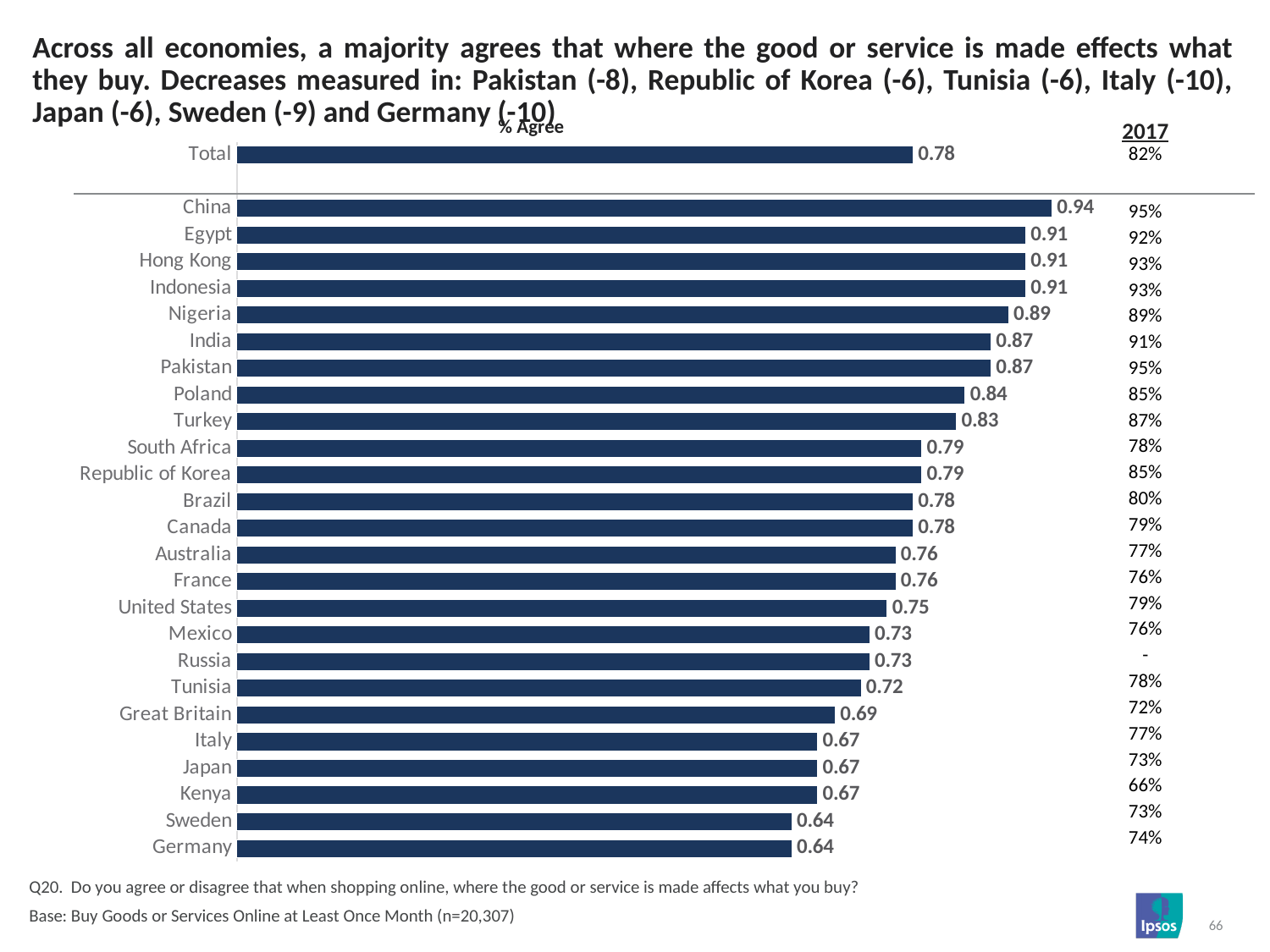

# Across all economies, a majority agrees that where the good or service is made effects what they buy. Decreases measured in: Pakistan (-8), Republic of Korea (-6), Tunisia (-6), Italy (-10), Japan (-6), Sweden (-9) and Germany (-10)
% Agree
| 2017 |
| --- |
| 82% |
|  |
| 95% |
| 92% |
| 93% |
| 93% |
| 89% |
| 91% |
| 95% |
| 85% |
| 87% |
| 78% |
| 85% |
| 80% |
| 79% |
| 77% |
| 76% |
| 79% |
| 76% |
| - |
| 78% |
| 72% |
| 77% |
| 73% |
| 66% |
| 73% |
| 74% |

### Chart

| Category | Column1 |
|---|---|
| Total | 0.78 |
|  | None |
| China | 0.94 |
| Egypt | 0.91 |
| Hong Kong | 0.91 |
| Indonesia | 0.91 |
| Nigeria | 0.89 |
| India | 0.87 |
| Pakistan | 0.87 |
| Poland | 0.84 |
| Turkey | 0.83 |
| South Africa | 0.79 |
| Republic of Korea | 0.79 |
| Brazil | 0.78 |
| Canada | 0.78 |
| Australia | 0.76 |
| France | 0.76 |
| United States | 0.75 |
| Mexico | 0.73 |
| Russia | 0.73 |
| Tunisia | 0.72 |
| Great Britain | 0.69 |
| Italy | 0.67 |
| Japan | 0.67 |
| Kenya | 0.67 |
| Sweden | 0.64 |
| Germany | 0.64 |
Q20.  Do you agree or disagree that when shopping online, where the good or service is made affects what you buy?
Base: Buy Goods or Services Online at Least Once Month (n=20,307)